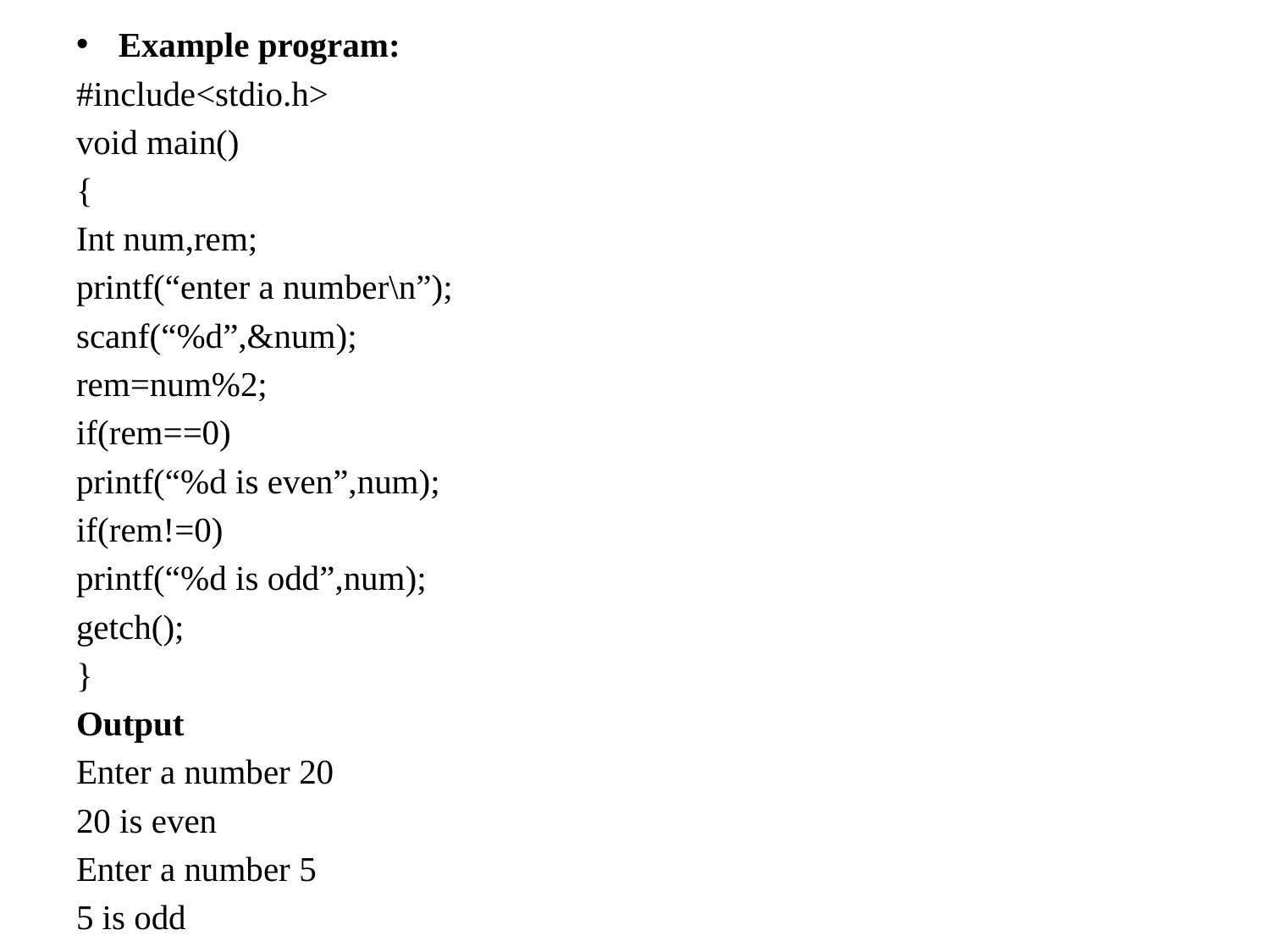

Example program:
#include<stdio.h>
void main()
{
Int num,rem;
printf(“enter a number\n”);
scanf(“%d”,&num);
rem=num%2;
if(rem==0)
printf(“%d is even”,num);
if(rem!=0)
printf(“%d is odd”,num);
getch();
}
Output
Enter a number 20
20 is even
Enter a number 5
5 is odd